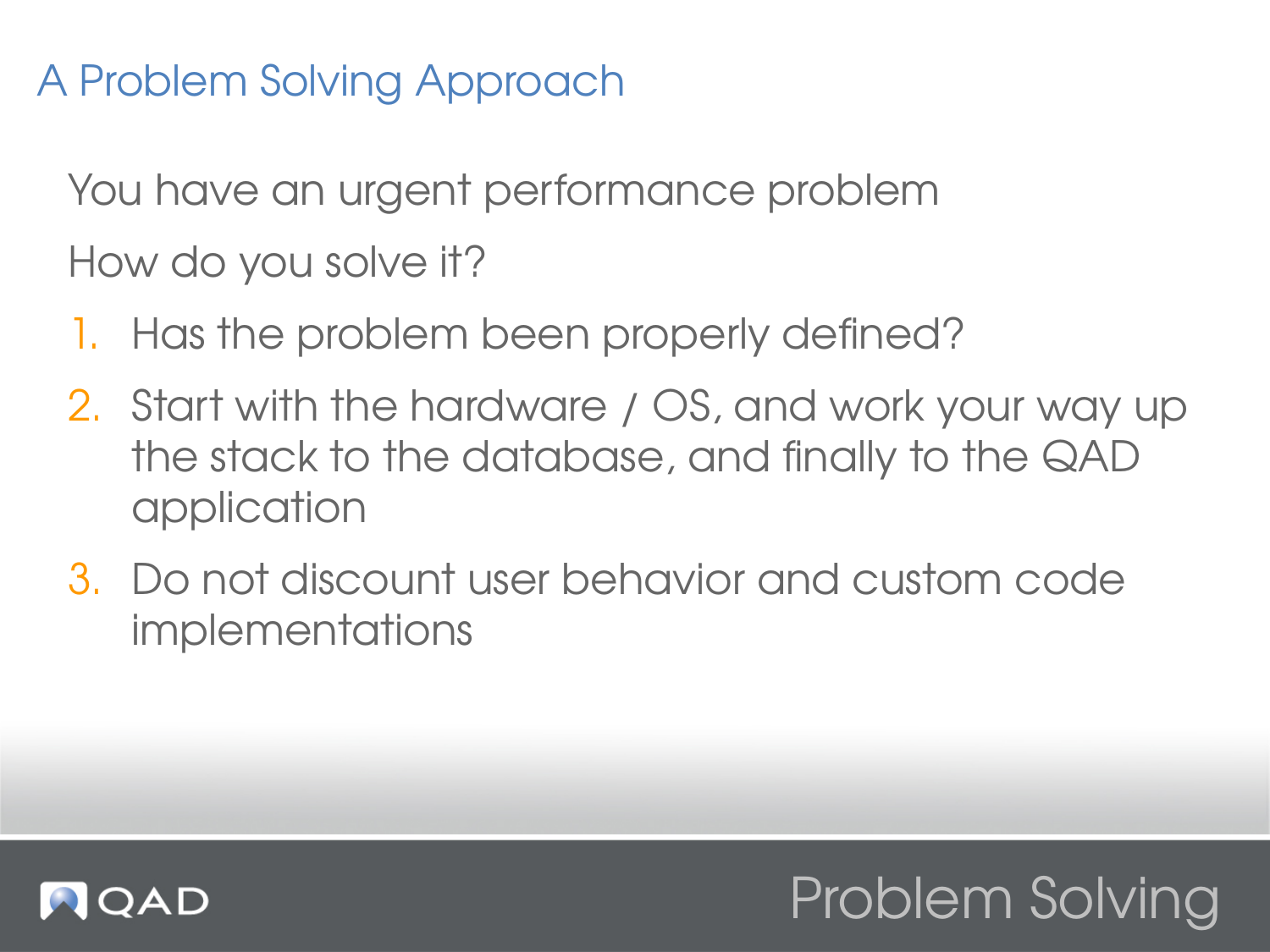

A Problem Solving Approach
You have an urgent performance problem
How do you solve it?
Has the problem been properly defined?
Start with the hardware / OS, and work your way up the stack to the database, and finally to the QAD application
Do not discount user behavior and custom code implementations
# Problem Solving